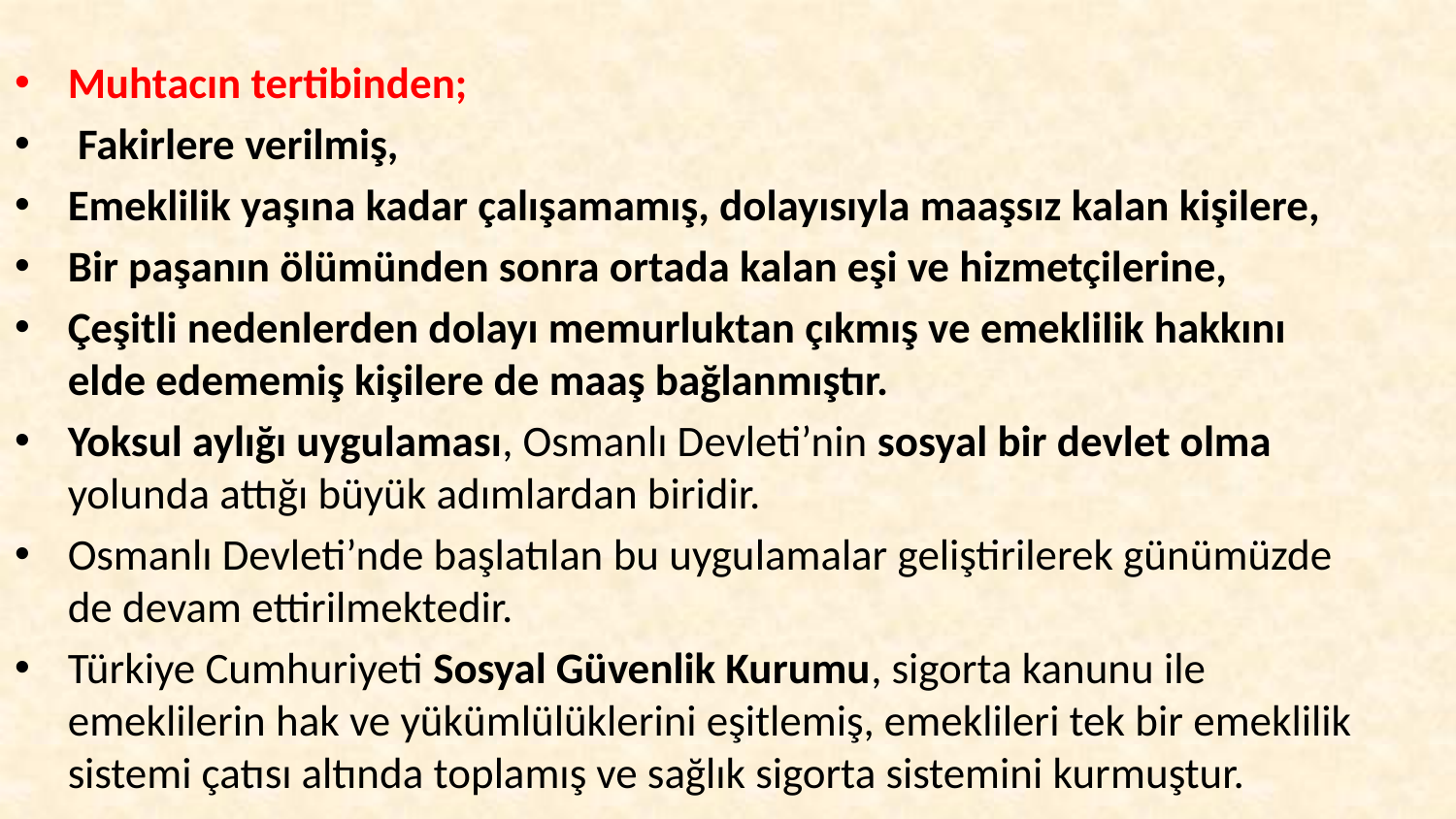

Muhtacın tertibinden;
 Fakirlere verilmiş,
Emeklilik yaşına kadar çalışamamış, dolayısıyla maaşsız kalan kişilere,
Bir paşanın ölümünden sonra ortada kalan eşi ve hizmetçilerine,
Çeşitli nedenlerden dolayı memurluktan çıkmış ve emeklilik hakkını elde edememiş kişilere de maaş bağlanmıştır.
Yoksul aylığı uygulaması, Osmanlı Devleti’nin sosyal bir devlet olma yolunda attığı büyük adımlardan biridir.
Osmanlı Devleti’nde başlatılan bu uygulamalar geliştirilerek günümüzde de devam ettirilmektedir.
Türkiye Cumhuriyeti Sosyal Güvenlik Kurumu, sigorta kanunu ile emeklilerin hak ve yükümlülüklerini eşitlemiş, emeklileri tek bir emeklilik sistemi çatısı altında toplamış ve sağlık sigorta sistemini kurmuştur.